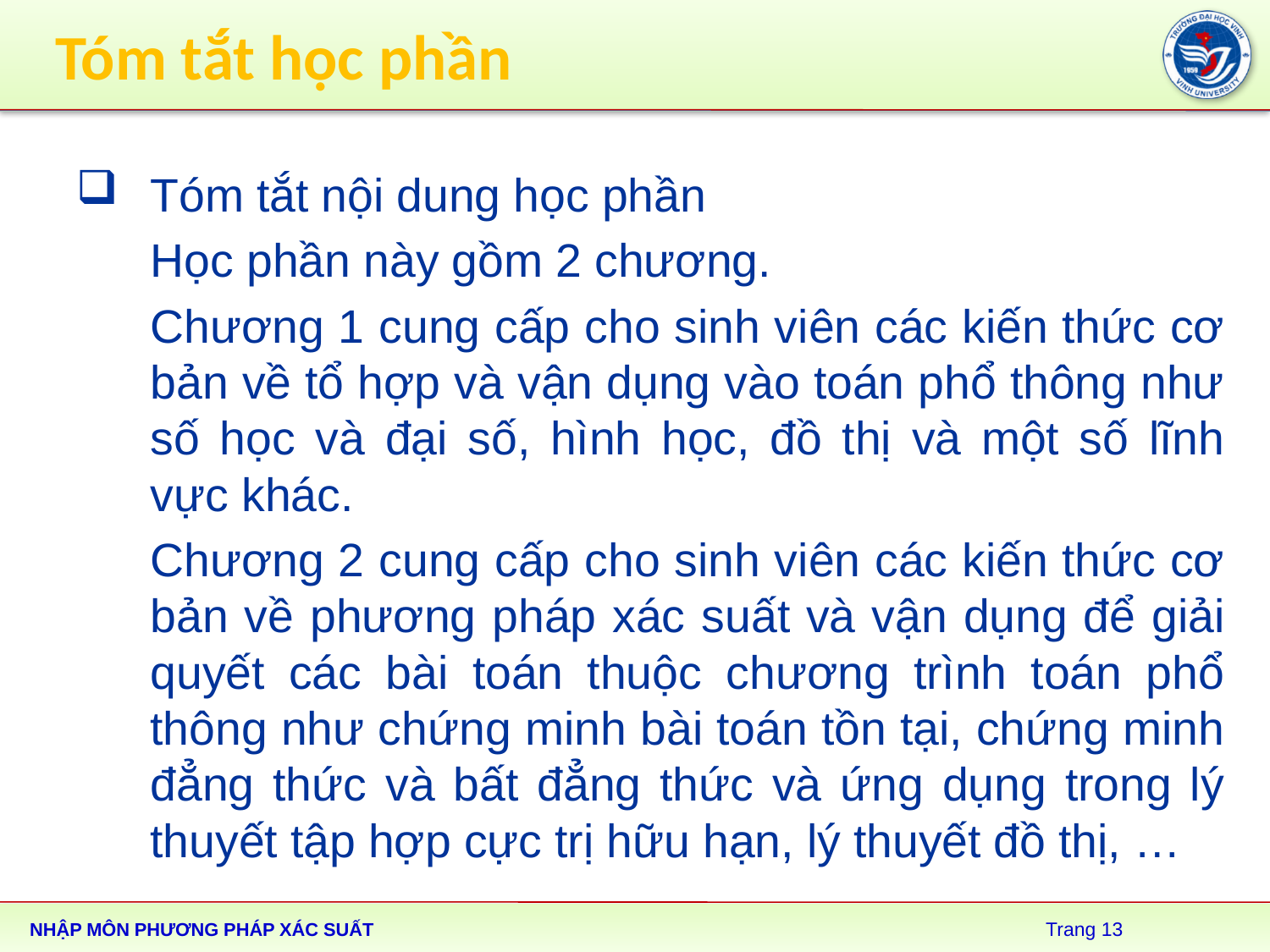

# Tóm tắt học phần
Tóm tắt nội dung học phần
		Học phần này gồm 2 chương.
	Chương 1 cung cấp cho sinh viên các kiến thức cơ bản về tổ hợp và vận dụng vào toán phổ thông như số học và đại số, hình học, đồ thị và một số lĩnh vực khác.
	Chương 2 cung cấp cho sinh viên các kiến thức cơ bản về phương pháp xác suất và vận dụng để giải quyết các bài toán thuộc chương trình toán phổ thông như chứng minh bài toán tồn tại, chứng minh đẳng thức và bất đẳng thức và ứng dụng trong lý thuyết tập hợp cực trị hữu hạn, lý thuyết đồ thị, …